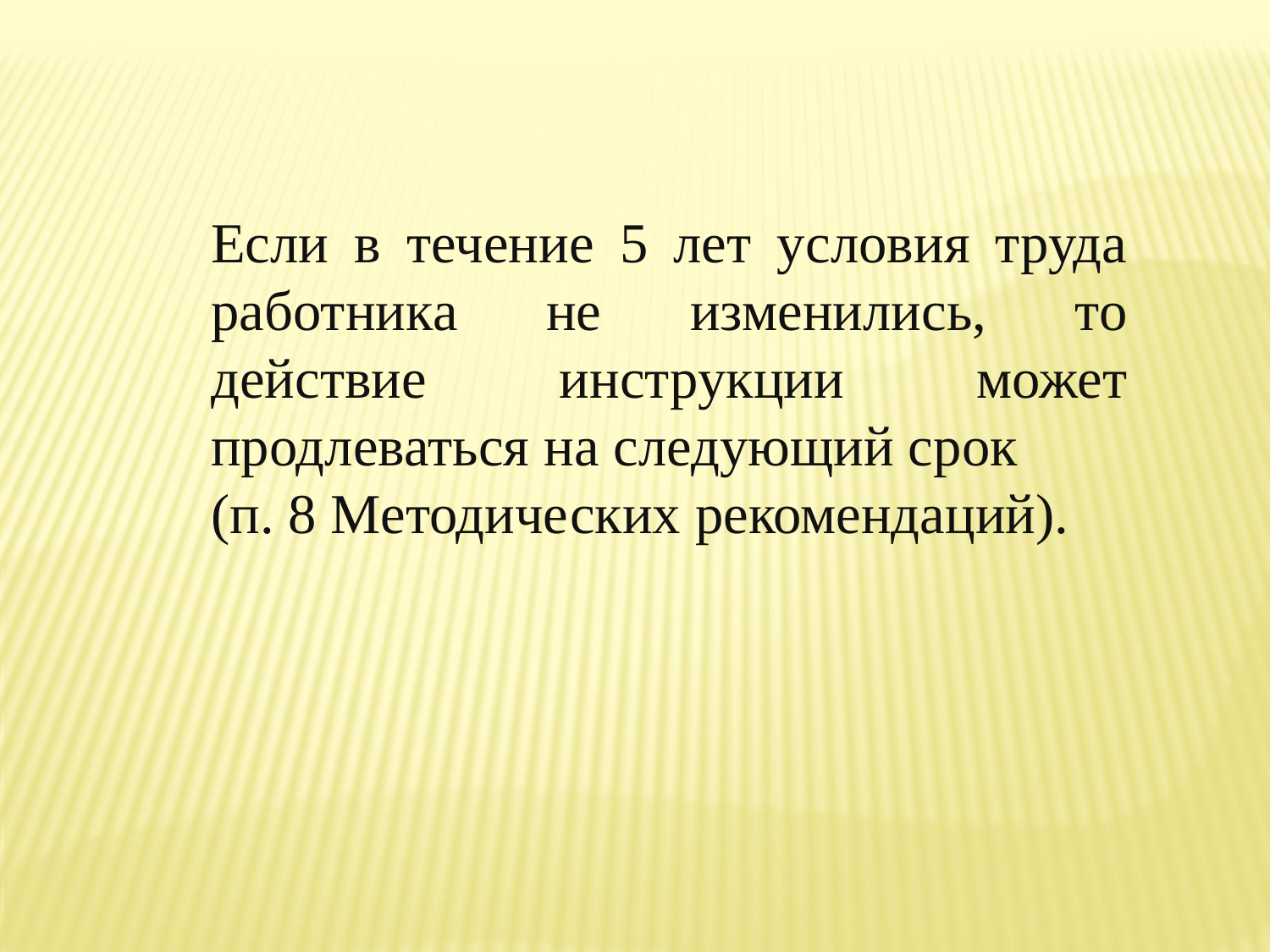

Если в течение 5 лет условия труда работника не изменились, то действие инструкции может продлеваться на следующий срок
(п. 8 Методических рекомендаций).